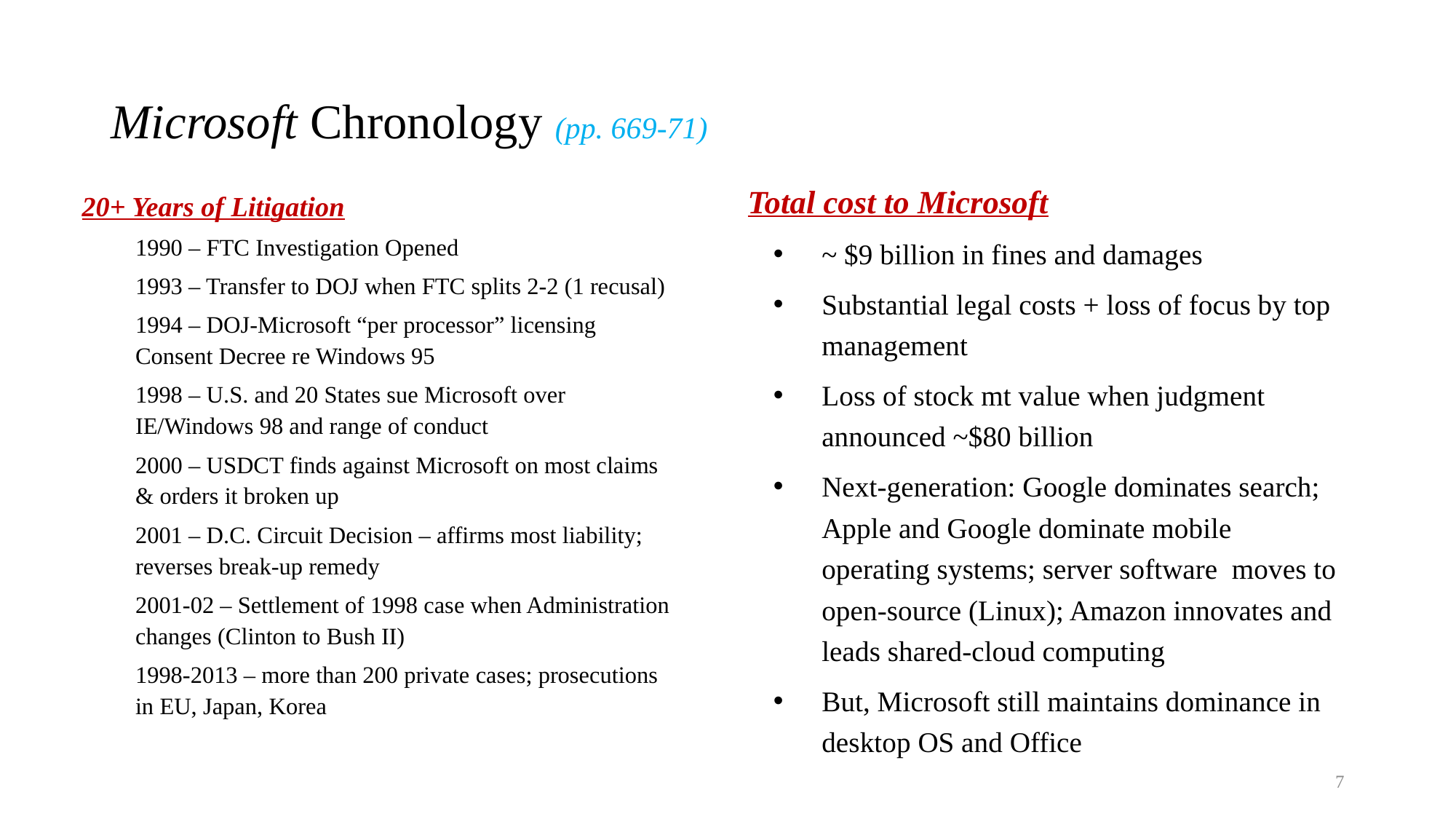

# Microsoft Chronology (pp. 669-71)
20+ Years of Litigation
1990 – FTC Investigation Opened
1993 – Transfer to DOJ when FTC splits 2-2 (1 recusal)
1994 – DOJ-Microsoft “per processor” licensing Consent Decree re Windows 95
1998 – U.S. and 20 States sue Microsoft over IE/Windows 98 and range of conduct
2000 – USDCT finds against Microsoft on most claims & orders it broken up
2001 – D.C. Circuit Decision – affirms most liability; reverses break-up remedy
2001-02 – Settlement of 1998 case when Administration changes (Clinton to Bush II)
1998-2013 – more than 200 private cases; prosecutions in EU, Japan, Korea

Total cost to Microsoft
~ $9 billion in fines and damages
Substantial legal costs + loss of focus by top management
Loss of stock mt value when judgment announced ~$80 billion
Next-generation: Google dominates search; Apple and Google dominate mobile operating systems; server software  moves to open-source (Linux); Amazon innovates and leads shared-cloud computing
But, Microsoft still maintains dominance in desktop OS and Office

7